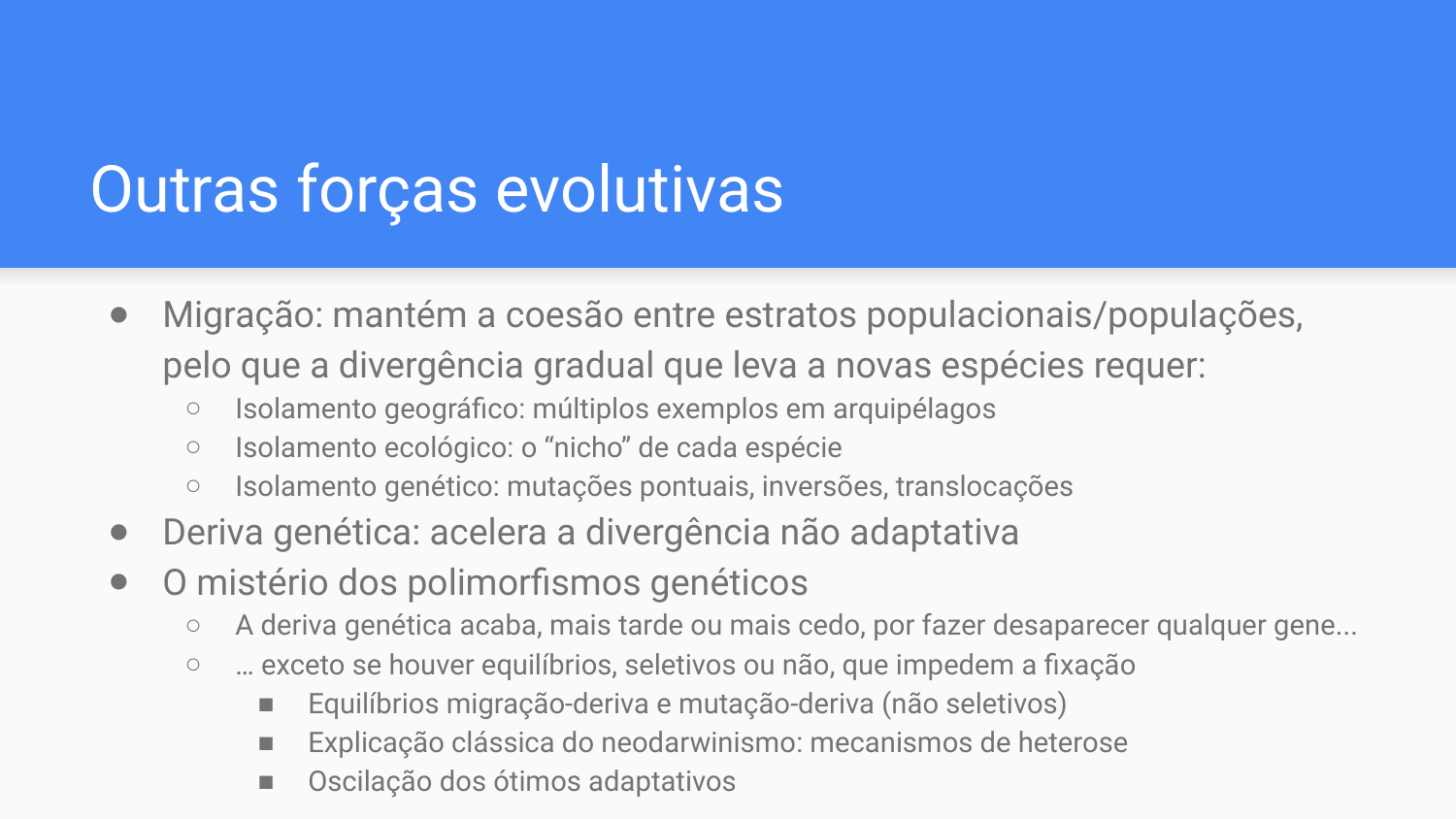

# Outras forças evolutivas
Migração: mantém a coesão entre estratos populacionais/populações, pelo que a divergência gradual que leva a novas espécies requer:
Isolamento geográfico: múltiplos exemplos em arquipélagos
Isolamento ecológico: o “nicho” de cada espécie
Isolamento genético: mutações pontuais, inversões, translocações
Deriva genética: acelera a divergência não adaptativa
O mistério dos polimorfismos genéticos
A deriva genética acaba, mais tarde ou mais cedo, por fazer desaparecer qualquer gene...
… exceto se houver equilíbrios, seletivos ou não, que impedem a fixação
Equilíbrios migração-deriva e mutação-deriva (não seletivos)
Explicação clássica do neodarwinismo: mecanismos de heterose
Oscilação dos ótimos adaptativos